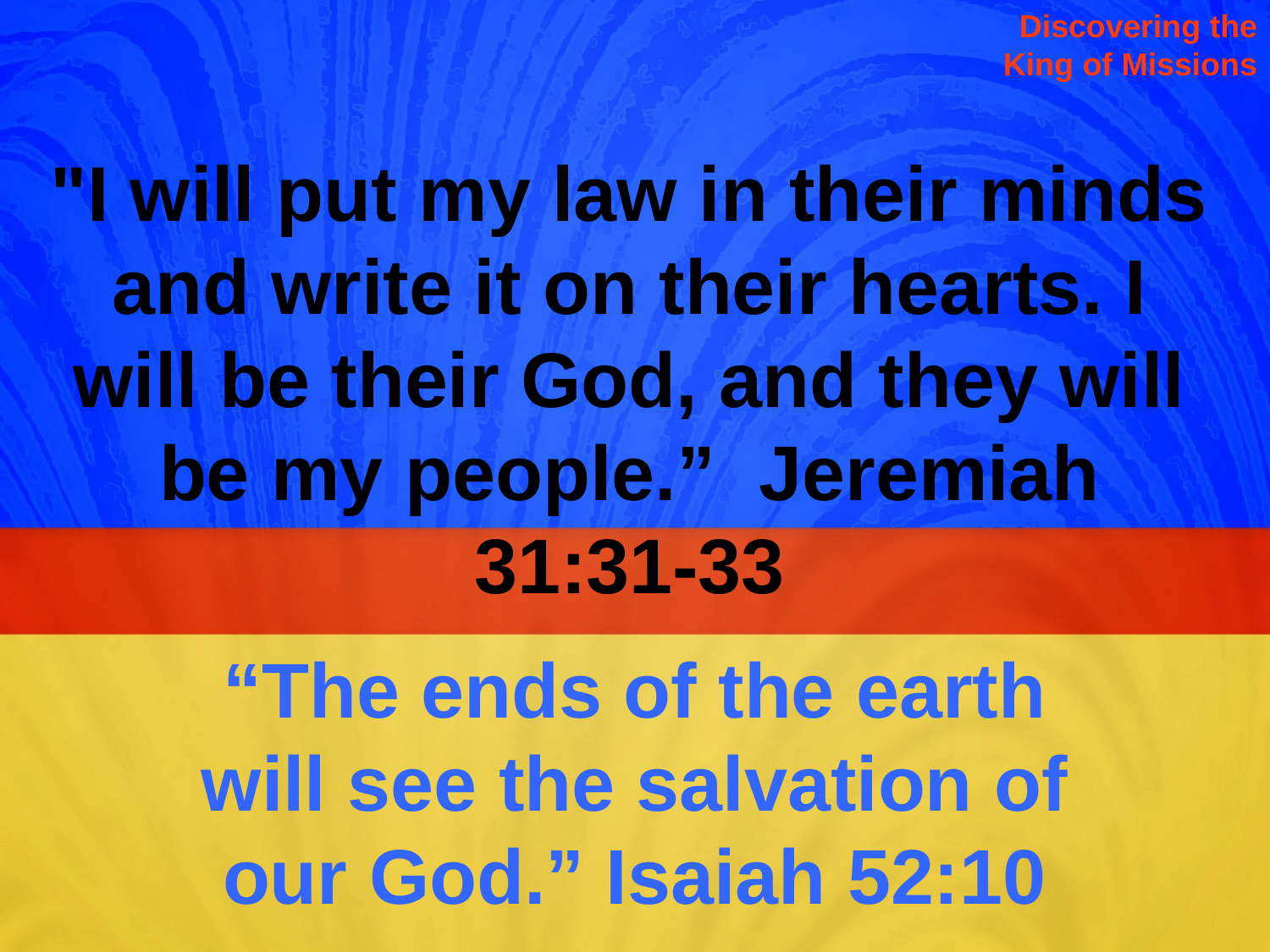

Discovering the King of Missions
"I will put my law in their minds and write it on their hearts. I will be their God, and they will be my people.”  Jeremiah 31:31-33
“The ends of the earth will see the salvation of our God.” Isaiah 52:10